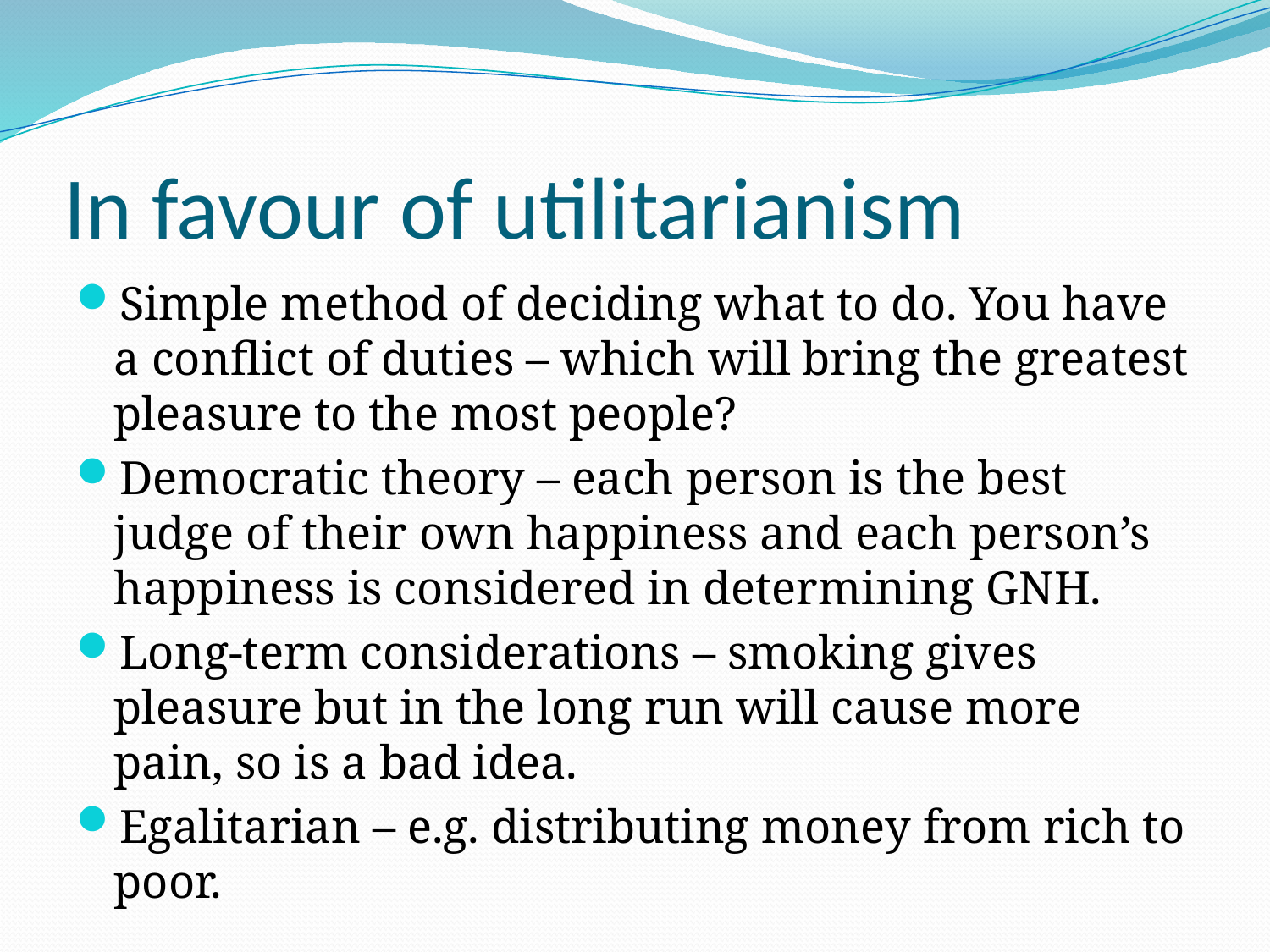

# In favour of utilitarianism
Simple method of deciding what to do. You have a conflict of duties – which will bring the greatest pleasure to the most people?
Democratic theory – each person is the best judge of their own happiness and each person’s happiness is considered in determining GNH.
Long-term considerations – smoking gives pleasure but in the long run will cause more pain, so is a bad idea.
Egalitarian – e.g. distributing money from rich to poor.